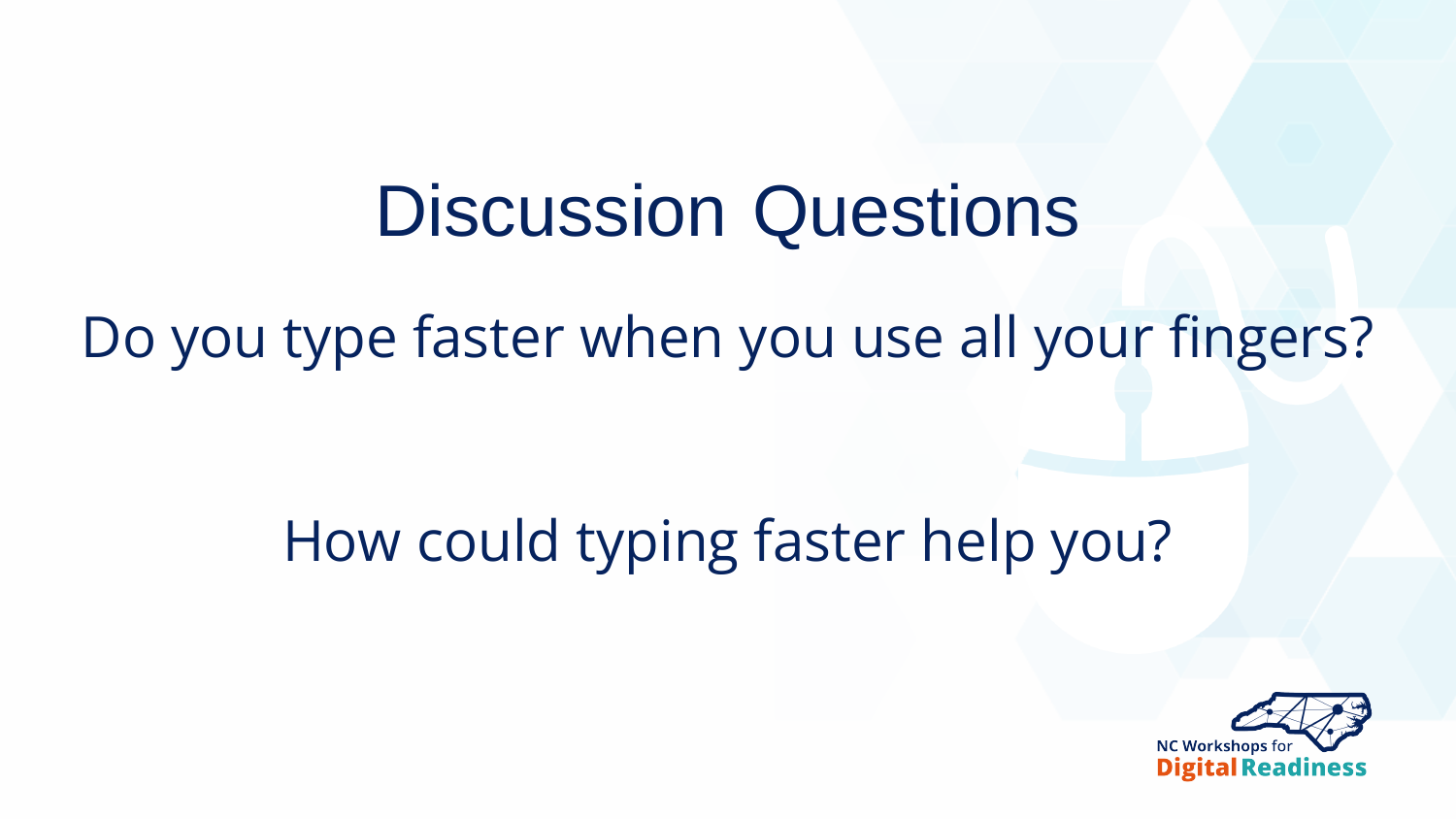

# Discussion Questions
Do you type faster when you use all your fingers?
How could typing faster help you?